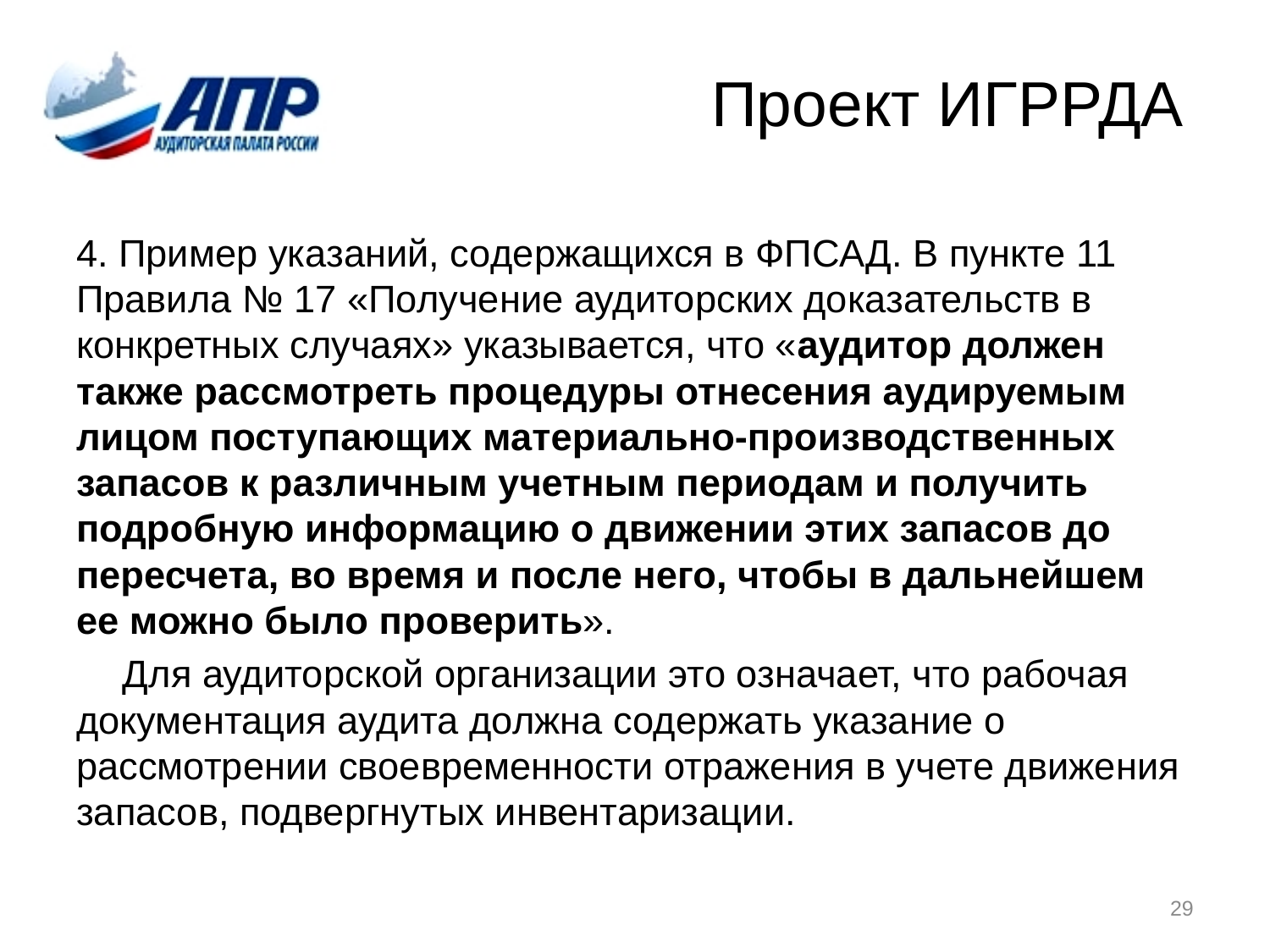

# Проект ИГРРДА
4. Пример указаний, содержащихся в ФПСАД. В пункте 11 Правила № 17 «Получение аудиторских доказательств в конкретных случаях» указывается, что «аудитор должен также рассмотреть процедуры отнесения аудируемым лицом поступающих материально-производственных запасов к различным учетным периодам и получить подробную информацию о движении этих запасов до пересчета, во время и после него, чтобы в дальнейшем ее можно было проверить».
Для аудиторской организации это означает, что рабочая документация аудита должна содержать указание о рассмотрении своевременности отражения в учете движения запасов, подвергнутых инвентаризации.

29